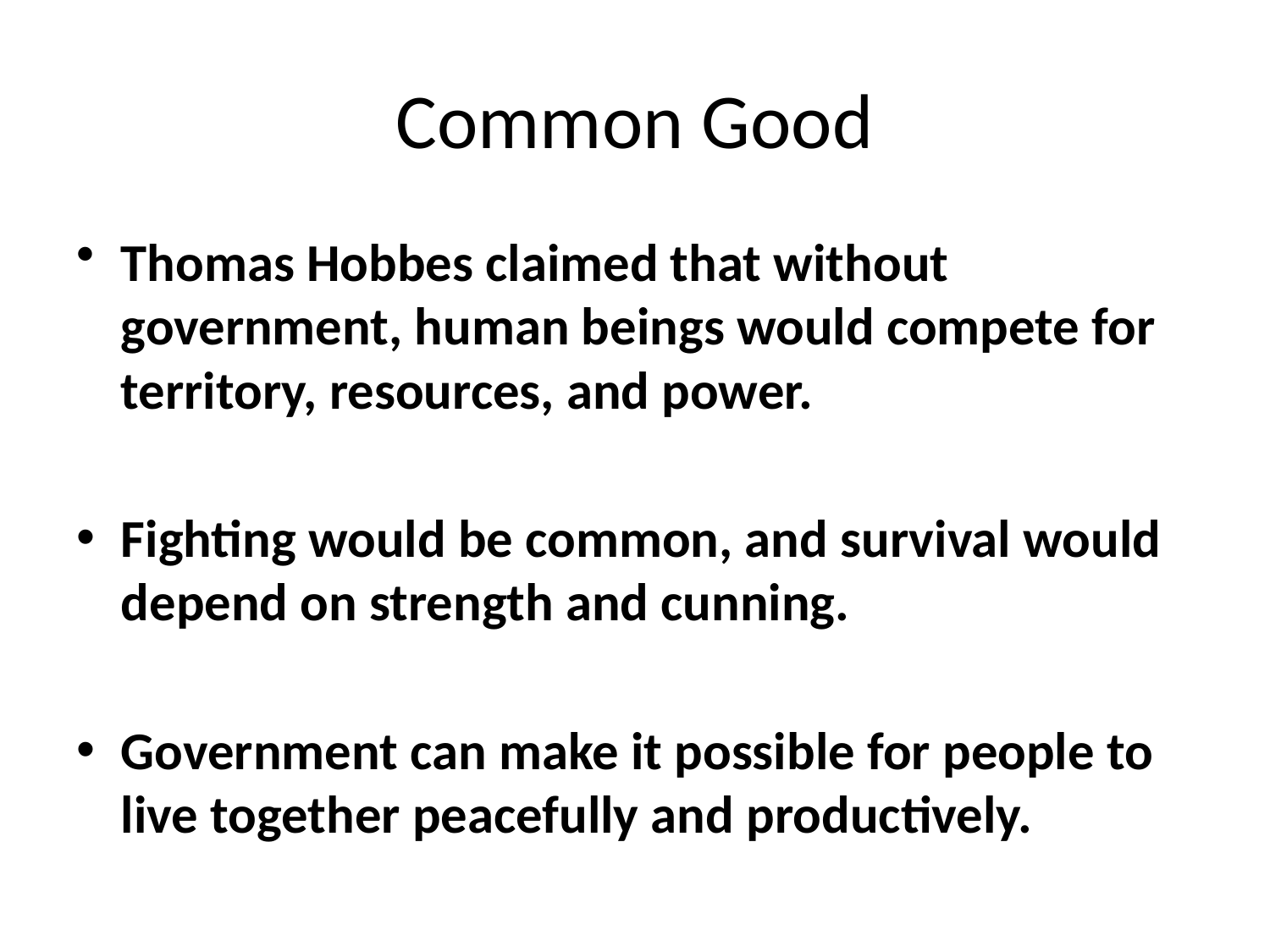

# Common Good
Thomas Hobbes claimed that without government, human beings would compete for territory, resources, and power.

Fighting would be common, and survival would depend on strength and cunning.

Government can make it possible for people to live together peacefully and productively.